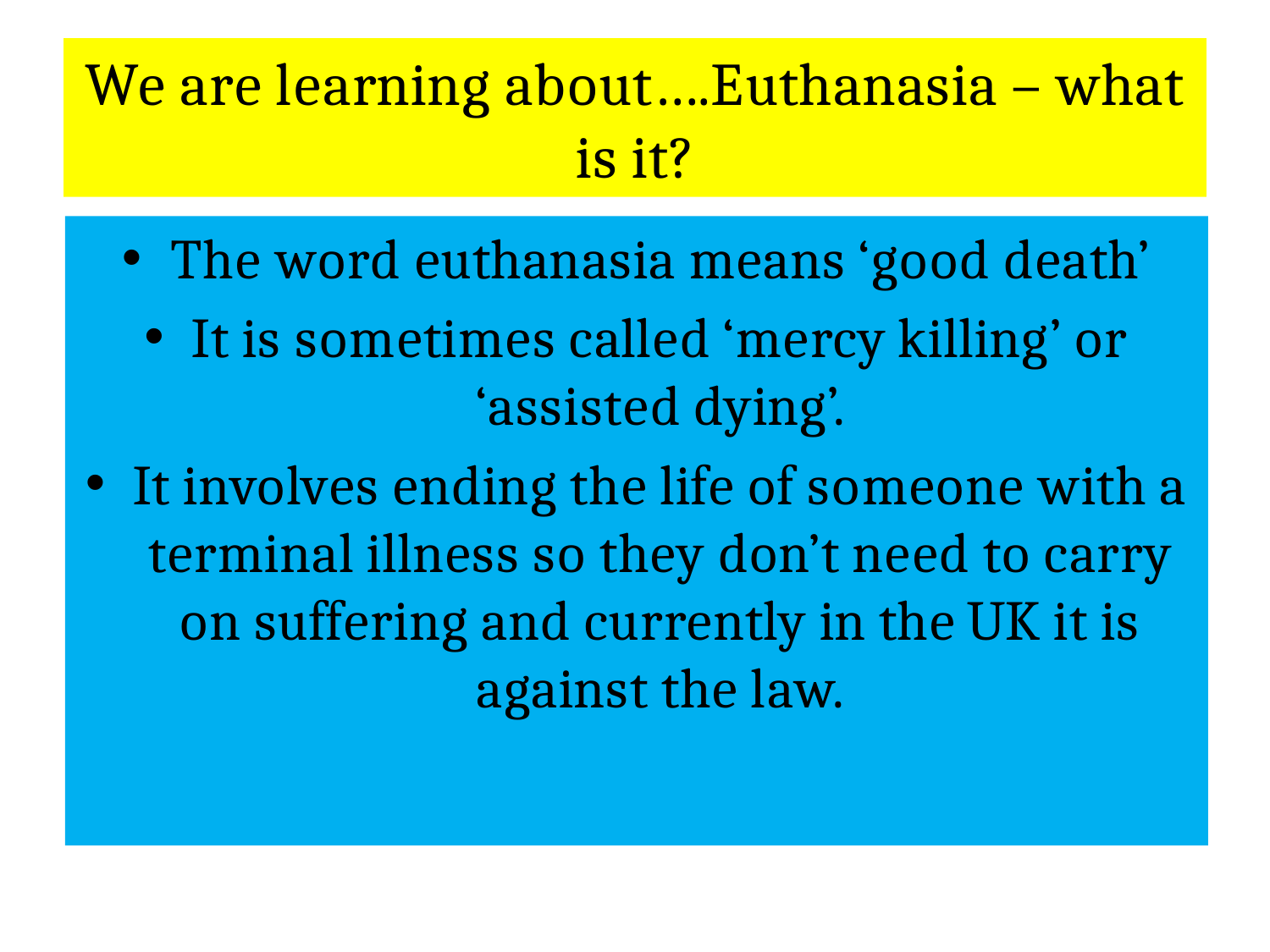

# We are learning about….Euthanasia – what is it?
The word euthanasia means ‘good death’
It is sometimes called ‘mercy killing’ or ‘assisted dying’.
It involves ending the life of someone with a terminal illness so they don’t need to carry on suffering and currently in the UK it is against the law.